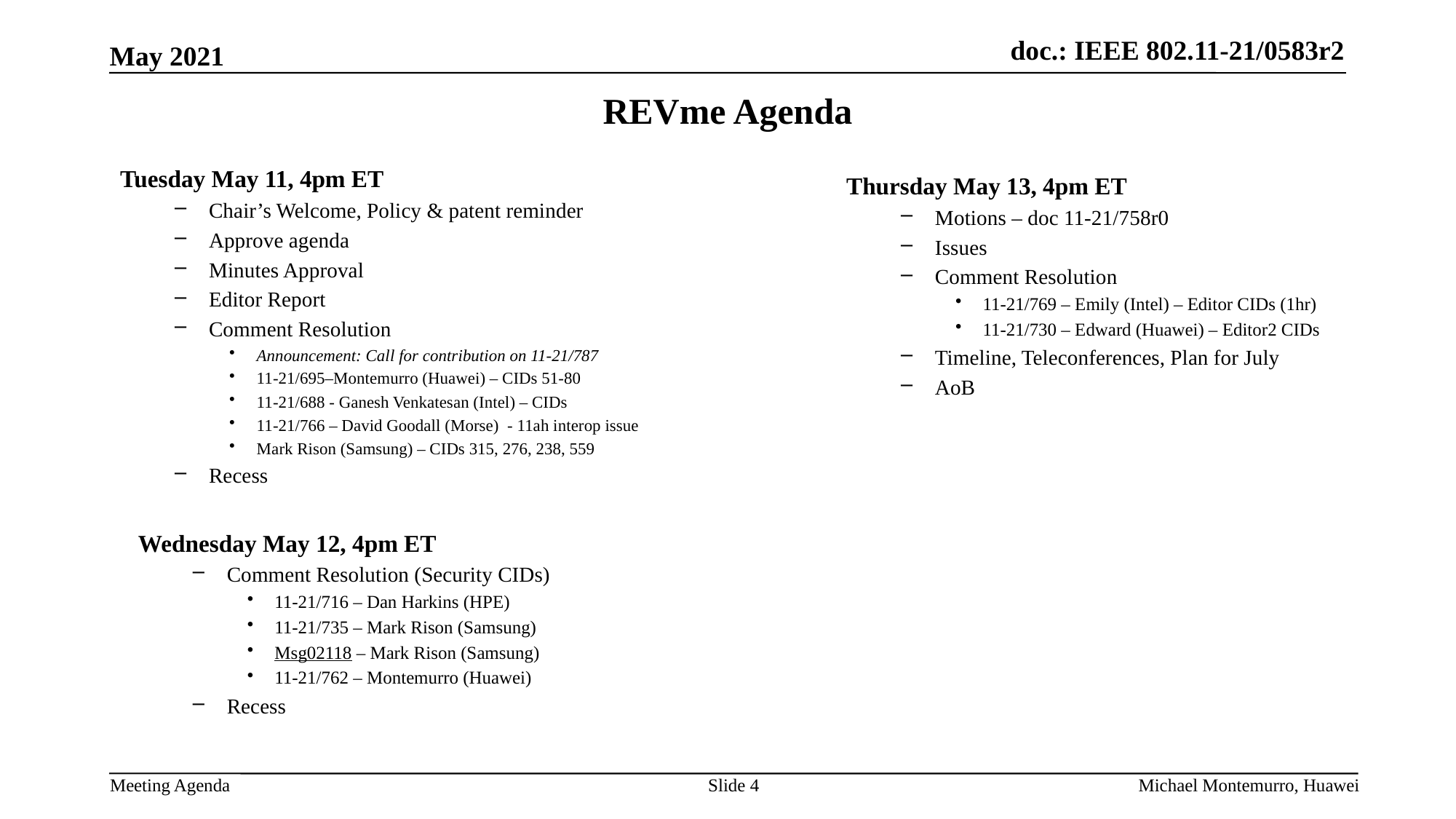

# REVme Agenda
Tuesday May 11, 4pm ET
Chair’s Welcome, Policy & patent reminder
Approve agenda
Minutes Approval
Editor Report
Comment Resolution
Announcement: Call for contribution on 11-21/787
11-21/695–Montemurro (Huawei) – CIDs 51-80
11-21/688 - Ganesh Venkatesan (Intel) – CIDs
11-21/766 – David Goodall (Morse)  - 11ah interop issue
Mark Rison (Samsung) – CIDs 315, 276, 238, 559
Recess

Thursday May 13, 4pm ET
Motions – doc 11-21/758r0
Issues
Comment Resolution
11-21/769 – Emily (Intel) – Editor CIDs (1hr)
11-21/730 – Edward (Huawei) – Editor2 CIDs
Timeline, Teleconferences, Plan for July
AoB
Wednesday May 12, 4pm ET
Comment Resolution (Security CIDs)
11-21/716 – Dan Harkins (HPE)
11-21/735 – Mark Rison (Samsung)
Msg02118 – Mark Rison (Samsung)
11-21/762 – Montemurro (Huawei)
Recess
Michael Montemurro, Huawei
Slide 4